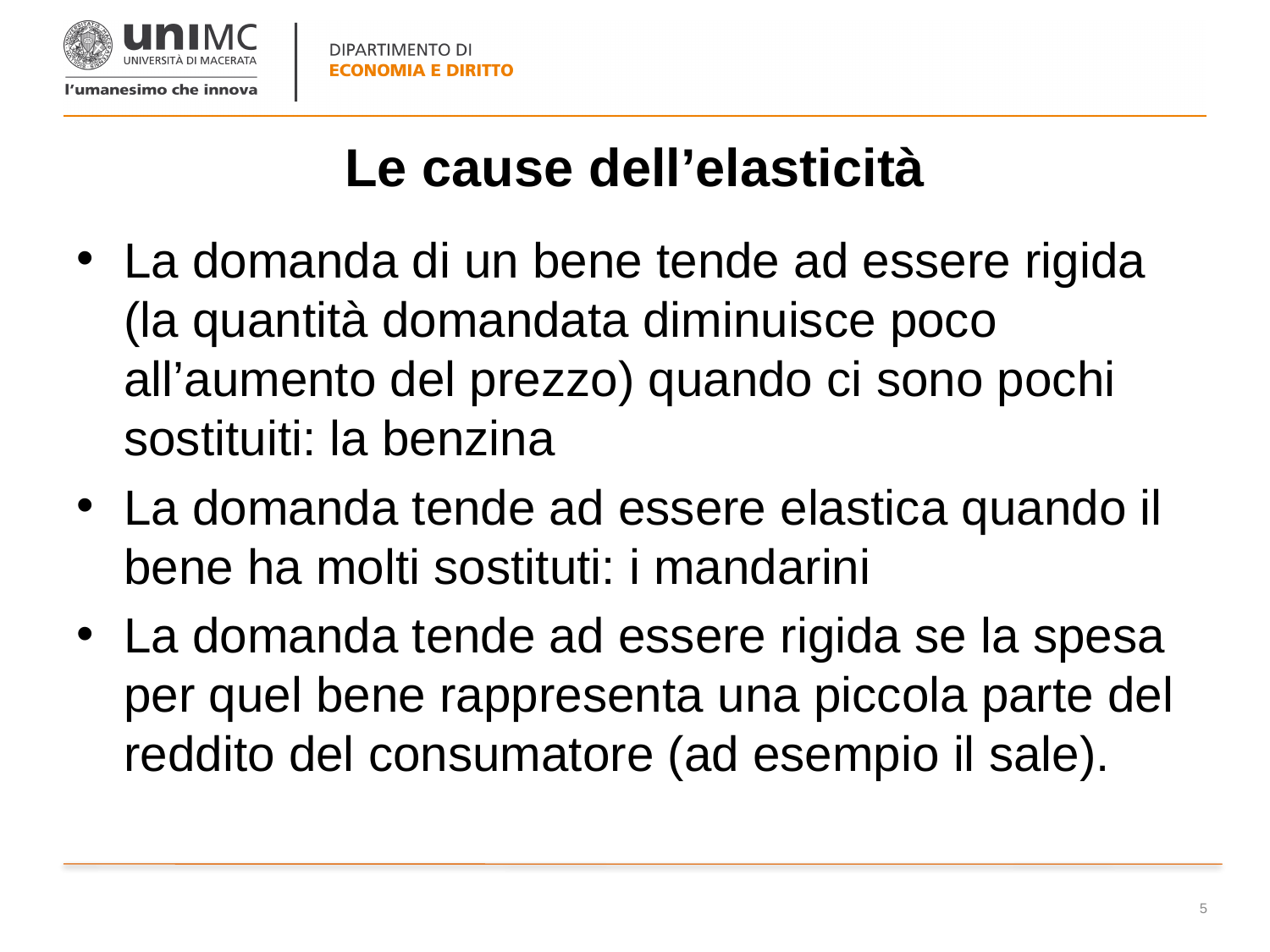

# Le cause dell’elasticità
La domanda di un bene tende ad essere rigida (la quantità domandata diminuisce poco all’aumento del prezzo) quando ci sono pochi sostituiti: la benzina
La domanda tende ad essere elastica quando il bene ha molti sostituti: i mandarini
La domanda tende ad essere rigida se la spesa per quel bene rappresenta una piccola parte del reddito del consumatore (ad esempio il sale).
5